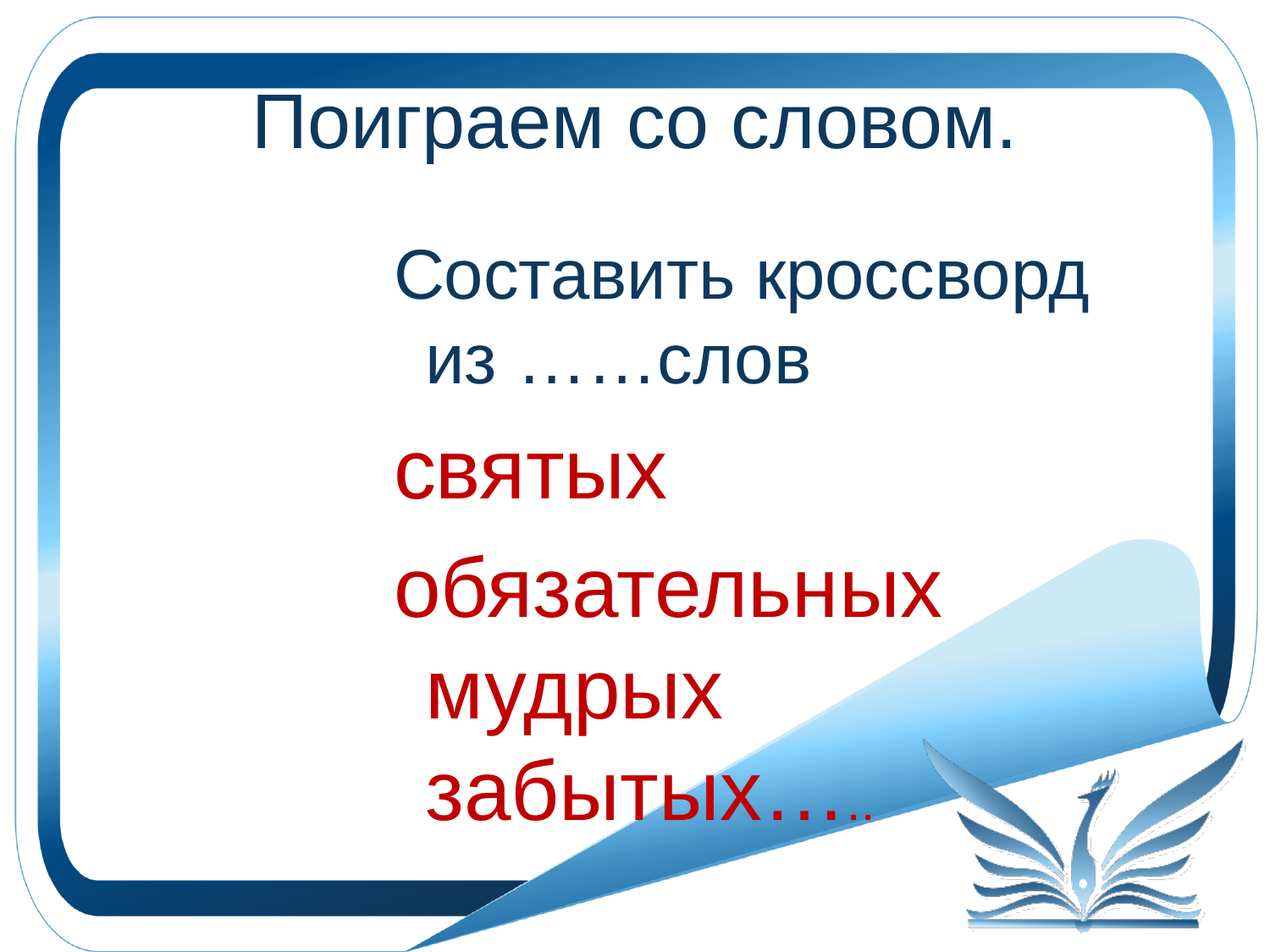

# Поиграем со словом.
Составить кроссворд из ……слов
святых
обязательных мудрых забытых…..